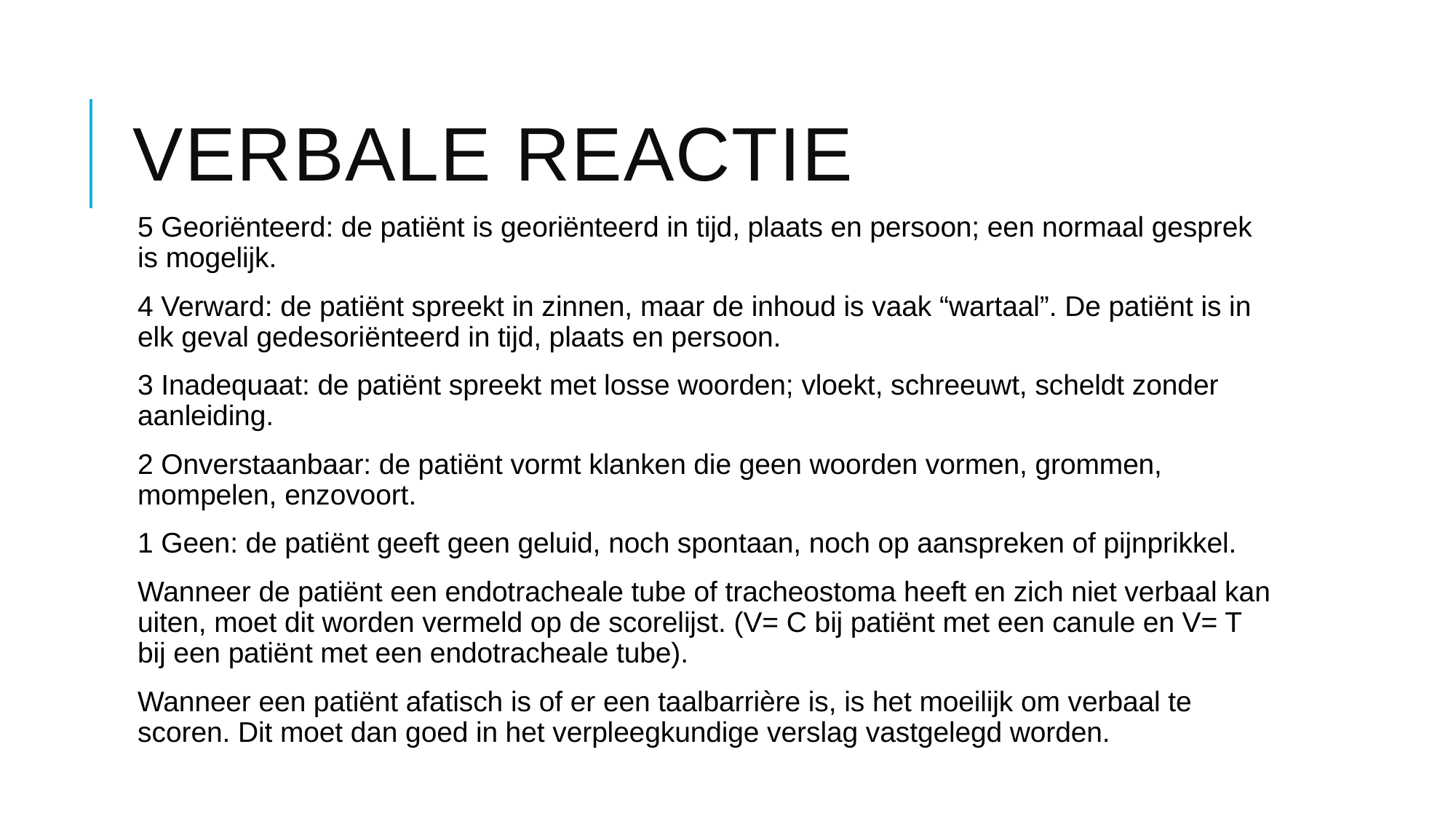

# Verbale reactie
5 Georiënteerd: de patiënt is georiënteerd in tijd, plaats en persoon; een normaal gesprek is mogelijk.
4 Verward: de patiënt spreekt in zinnen, maar de inhoud is vaak “wartaal”. De patiënt is in elk geval gedesoriënteerd in tijd, plaats en persoon.
3 Inadequaat: de patiënt spreekt met losse woorden; vloekt, schreeuwt, scheldt zonder aanleiding.
2 Onverstaanbaar: de patiënt vormt klanken die geen woorden vormen, grommen, mompelen, enzovoort.
1 Geen: de patiënt geeft geen geluid, noch spontaan, noch op aanspreken of pijnprikkel.
Wanneer de patiënt een endotracheale tube of tracheostoma heeft en zich niet verbaal kan uiten, moet dit worden vermeld op de scorelijst. (V= C bij patiënt met een canule en V= T bij een patiënt met een endotracheale tube).
Wanneer een patiënt afatisch is of er een taalbarrière is, is het moeilijk om verbaal te scoren. Dit moet dan goed in het verpleegkundige verslag vastgelegd worden.